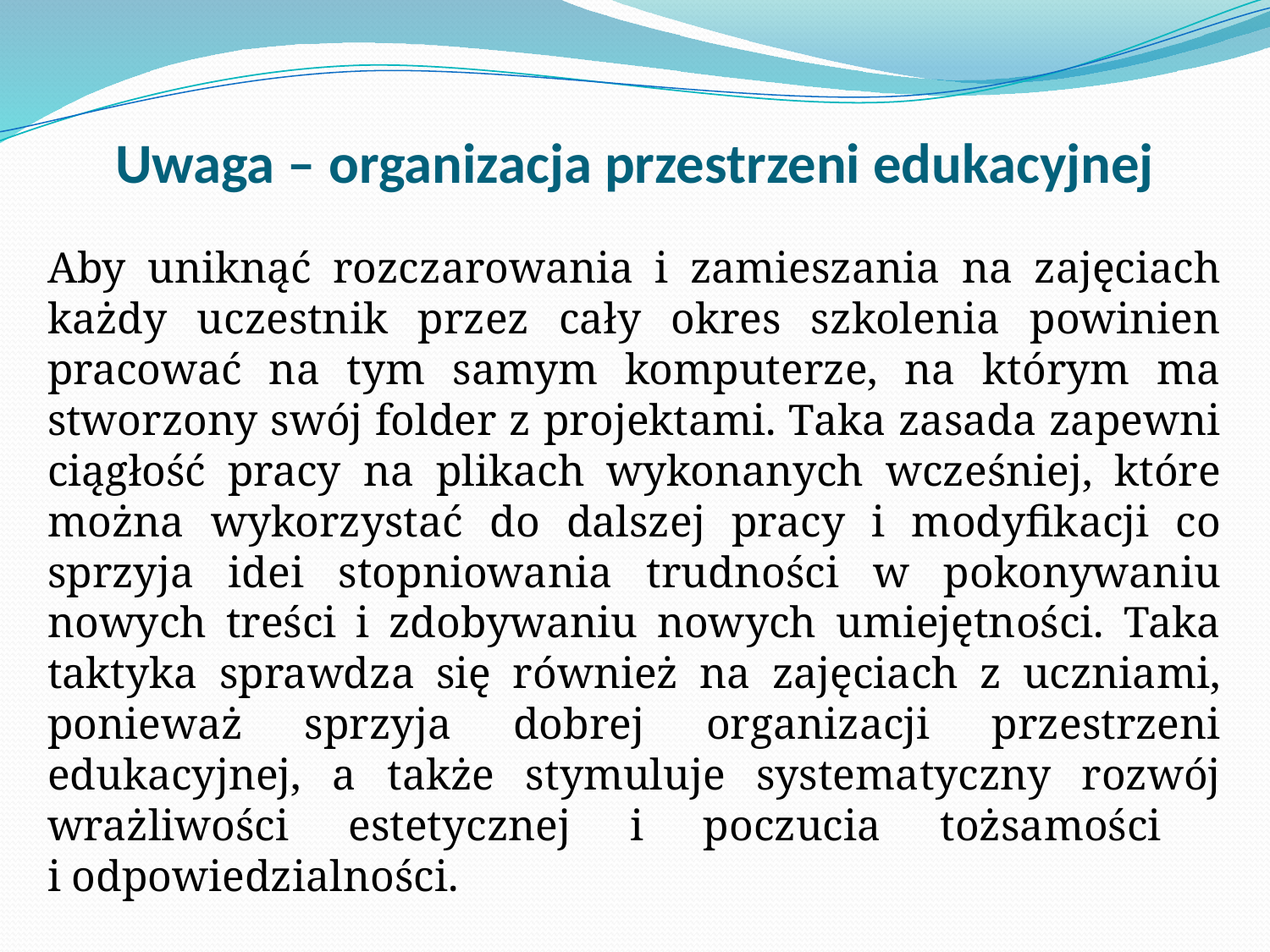

# Uwaga – organizacja przestrzeni edukacyjnej
Aby uniknąć rozczarowania i zamieszania na zajęciach każdy uczestnik przez cały okres szkolenia powinien pracować na tym samym komputerze, na którym ma stworzony swój folder z projektami. Taka zasada zapewni ciągłość pracy na plikach wykonanych wcześniej, które można wykorzystać do dalszej pracy i modyfikacji co sprzyja idei stopniowania trudności w pokonywaniu nowych treści i zdobywaniu nowych umiejętności. Taka taktyka sprawdza się również na zajęciach z uczniami, ponieważ sprzyja dobrej organizacji przestrzeni edukacyjnej, a także stymuluje systematyczny rozwój wrażliwości estetycznej i poczucia tożsamości
i odpowiedzialności.